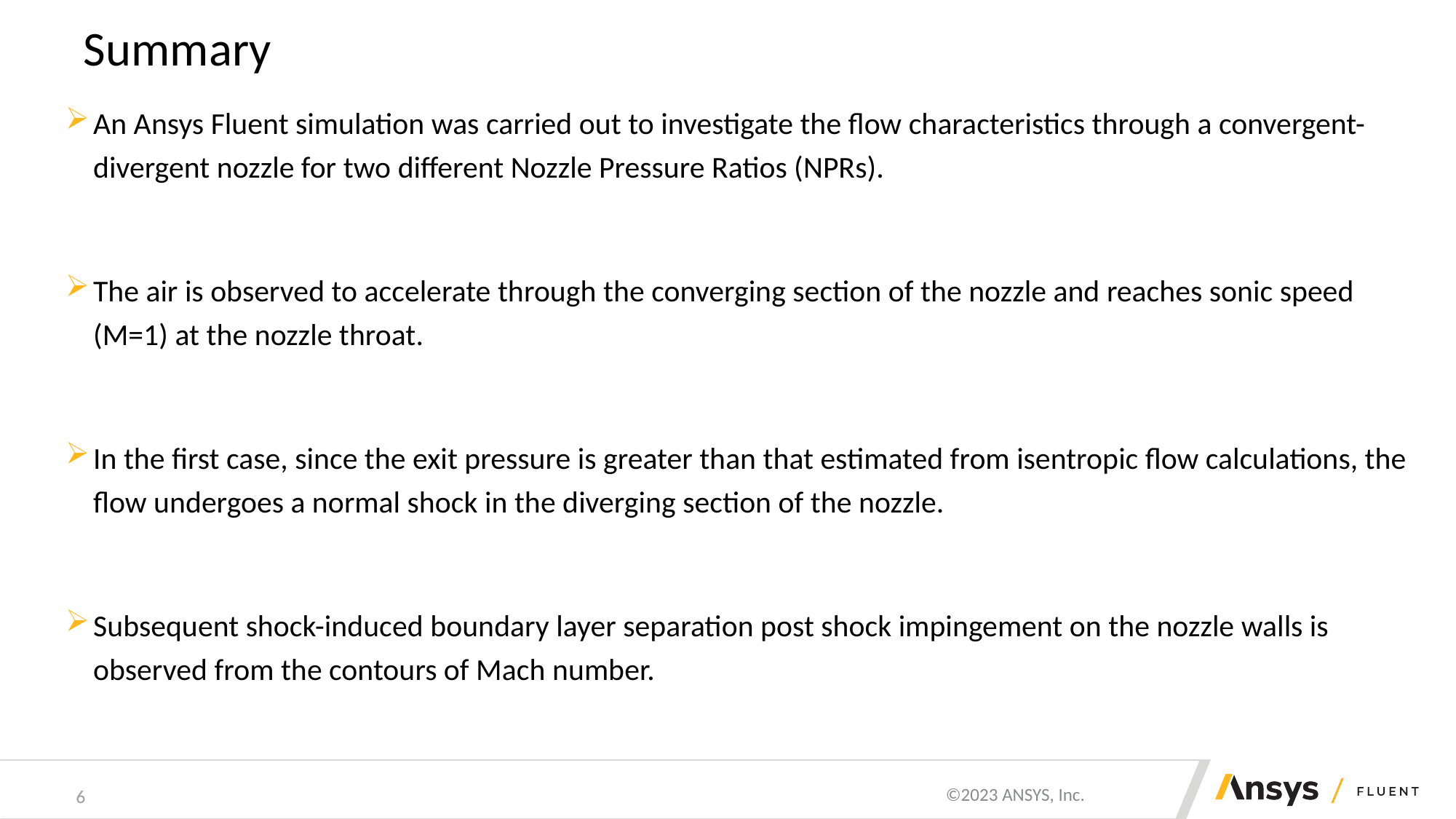

# Summary
An Ansys Fluent simulation was carried out to investigate the flow characteristics through a convergent-divergent nozzle for two different Nozzle Pressure Ratios (NPRs).

The air is observed to accelerate through the converging section of the nozzle and reaches sonic speed (M=1) at the nozzle throat.

In the first case, since the exit pressure is greater than that estimated from isentropic flow calculations, the flow undergoes a normal shock in the diverging section of the nozzle.

Subsequent shock-induced boundary layer separation post shock impingement on the nozzle walls is observed from the contours of Mach number.
6
6